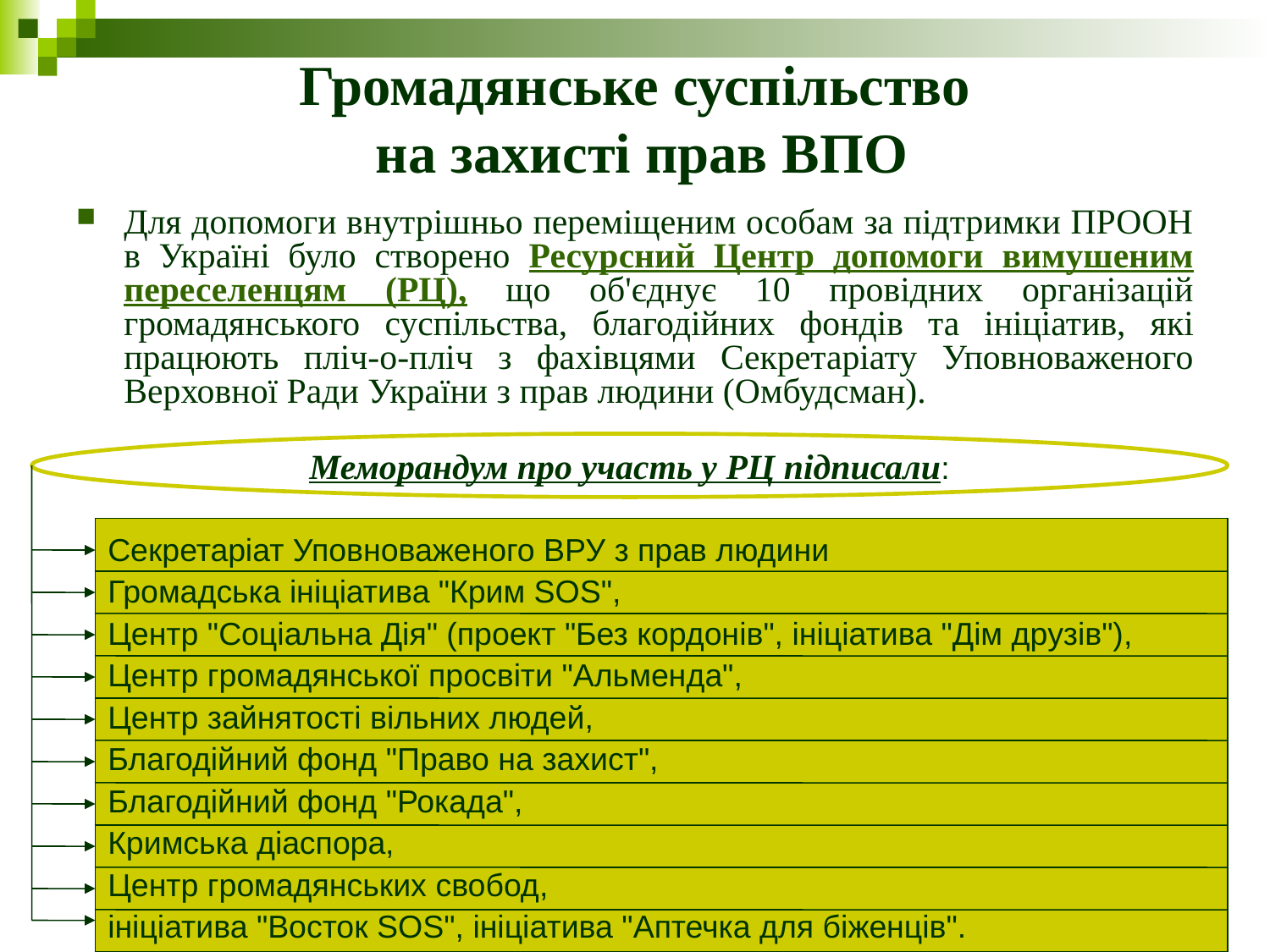

# Громадянське суспільство на захисті прав ВПО
Для допомоги внутрішньо переміщеним особам за підтримки ПРООН в Україні було створено Ресурсний Центр допомоги вимушеним переселенцям (РЦ), що об'єднує 10 провідних організацій громадянського суспільства, благодійних фондів та ініціатив, які працюють пліч-о-пліч з фахівцями Секретаріату Уповноваженого Верховної Ради України з прав людини (Омбудсман).
Меморандум про участь у РЦ підписали:

Секретаріат Уповноваженого ВРУ з прав людини
Громадська ініціатива "Крим SOS",
Центр "Соціальна Дія" (проект "Без кордонів", ініціатива "Дім друзів"),
Центр громадянської просвіти "Альменда",
Центр зайнятості вільних людей,
Благодійний фонд "Право на захист",
Благодійний фонд "Рокада",
Кримська діаспора,
Центр громадянських свобод,
ініціатива "Восток SOS", ініціатива "Аптечка для біженців".